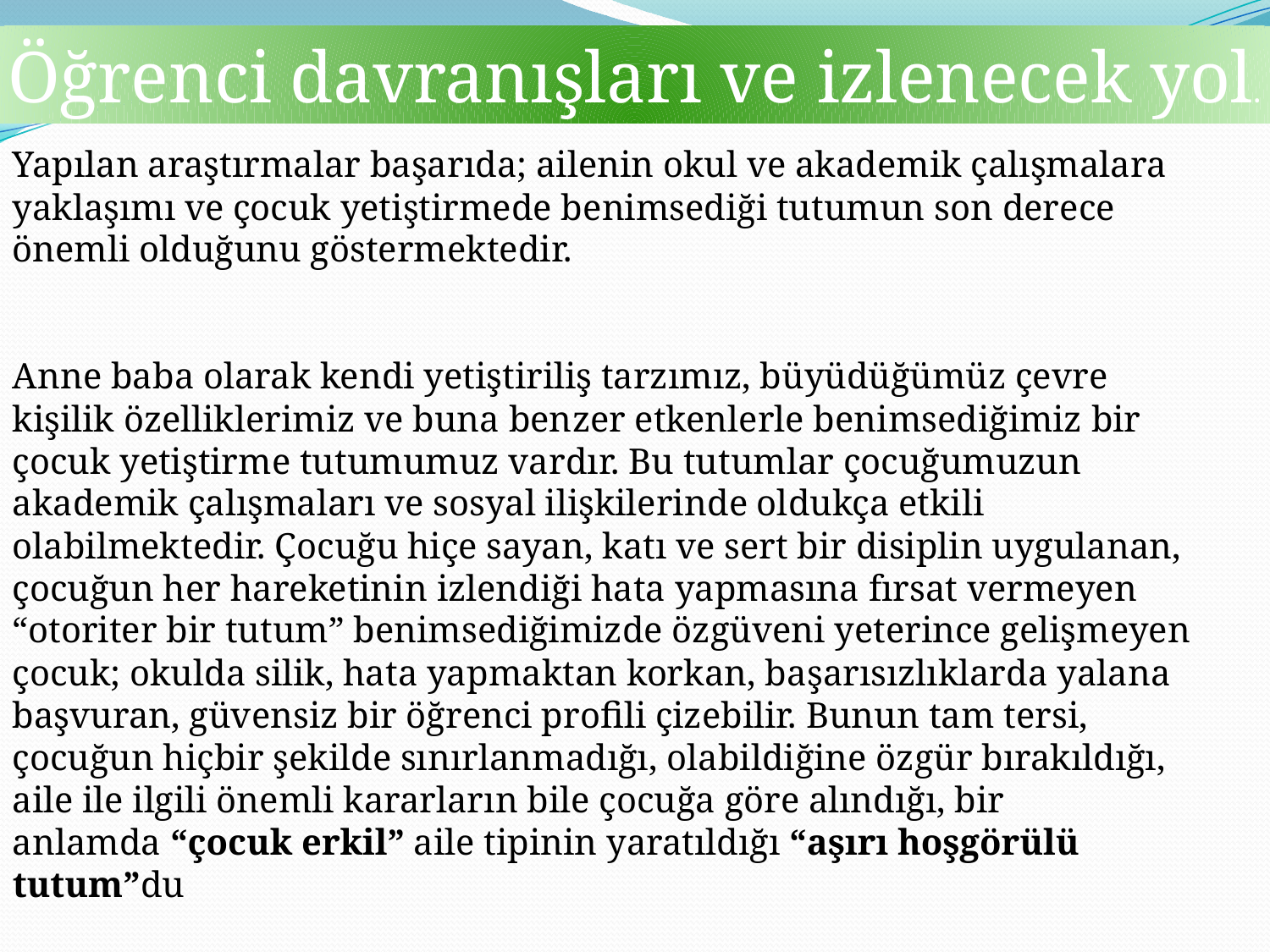

Öğrenci davranışları ve izlenecek yol.
Yapılan araştırmalar başarıda; ailenin okul ve akademik çalışmalara yaklaşımı ve çocuk yetiştirmede benimsediği tutumun son derece önemli olduğunu göstermektedir.
Anne baba olarak kendi yetiştiriliş tarzımız, büyüdüğümüz çevre kişilik özelliklerimiz ve buna benzer etkenlerle benimsediğimiz bir çocuk yetiştirme tutumumuz vardır. Bu tutumlar çocuğumuzun akademik çalışmaları ve sosyal ilişkilerinde oldukça etkili olabilmektedir. Çocuğu hiçe sayan, katı ve sert bir disiplin uygulanan, çocuğun her hareketinin izlendiği hata yapmasına fırsat vermeyen “otoriter bir tutum” benimsediğimizde özgüveni yeterince gelişmeyen çocuk; okulda silik, hata yapmaktan korkan, başarısızlıklarda yalana başvuran, güvensiz bir öğrenci profili çizebilir. Bunun tam tersi, çocuğun hiçbir şekilde sınırlanmadığı, olabildiğine özgür bırakıldığı, aile ile ilgili önemli kararların bile çocuğa göre alındığı, bir anlamda “çocuk erkil” aile tipinin yaratıldığı “aşırı hoşgörülü tutum”du